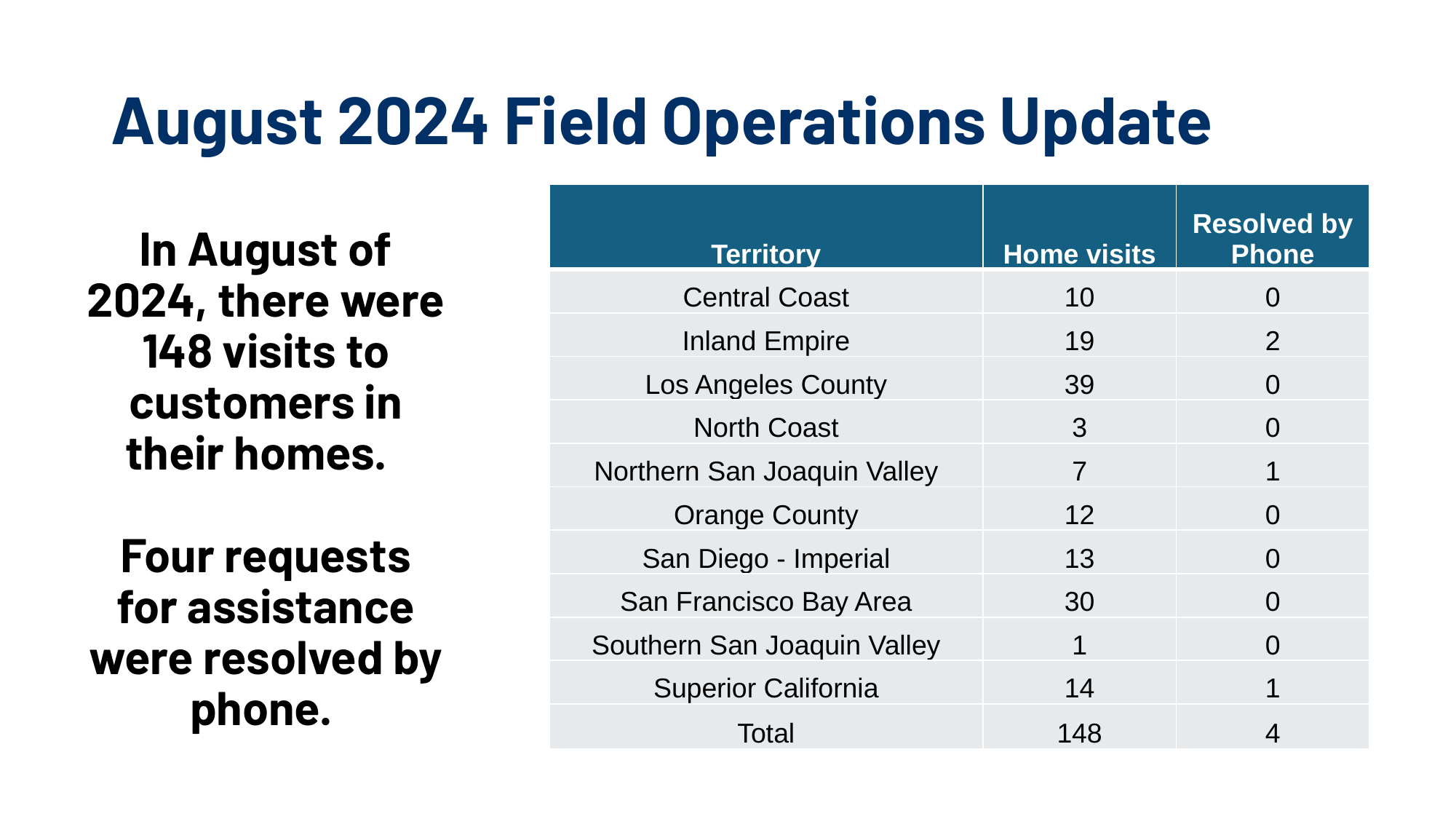

# August 2024 Field Operations Update
| Territory | Home visits | Resolved by Phone |
| --- | --- | --- |
| Central Coast | 10 | 0 |
| Inland Empire | 19 | 2 |
| Los Angeles County | 39 | 0 |
| North Coast | 3 | 0 |
| Northern San Joaquin Valley | 7 | 1 |
| Orange County | 12 | 0 |
| San Diego - Imperial | 13 | 0 |
| San Francisco Bay Area | 30 | 0 |
| Southern San Joaquin Valley | 1 | 0 |
| Superior California | 14 | 1 |
| Total | 148 | 4 |
In August of 2024, there were 148 visits to customers in their homes.

Four requests for assistance were resolved by phone.